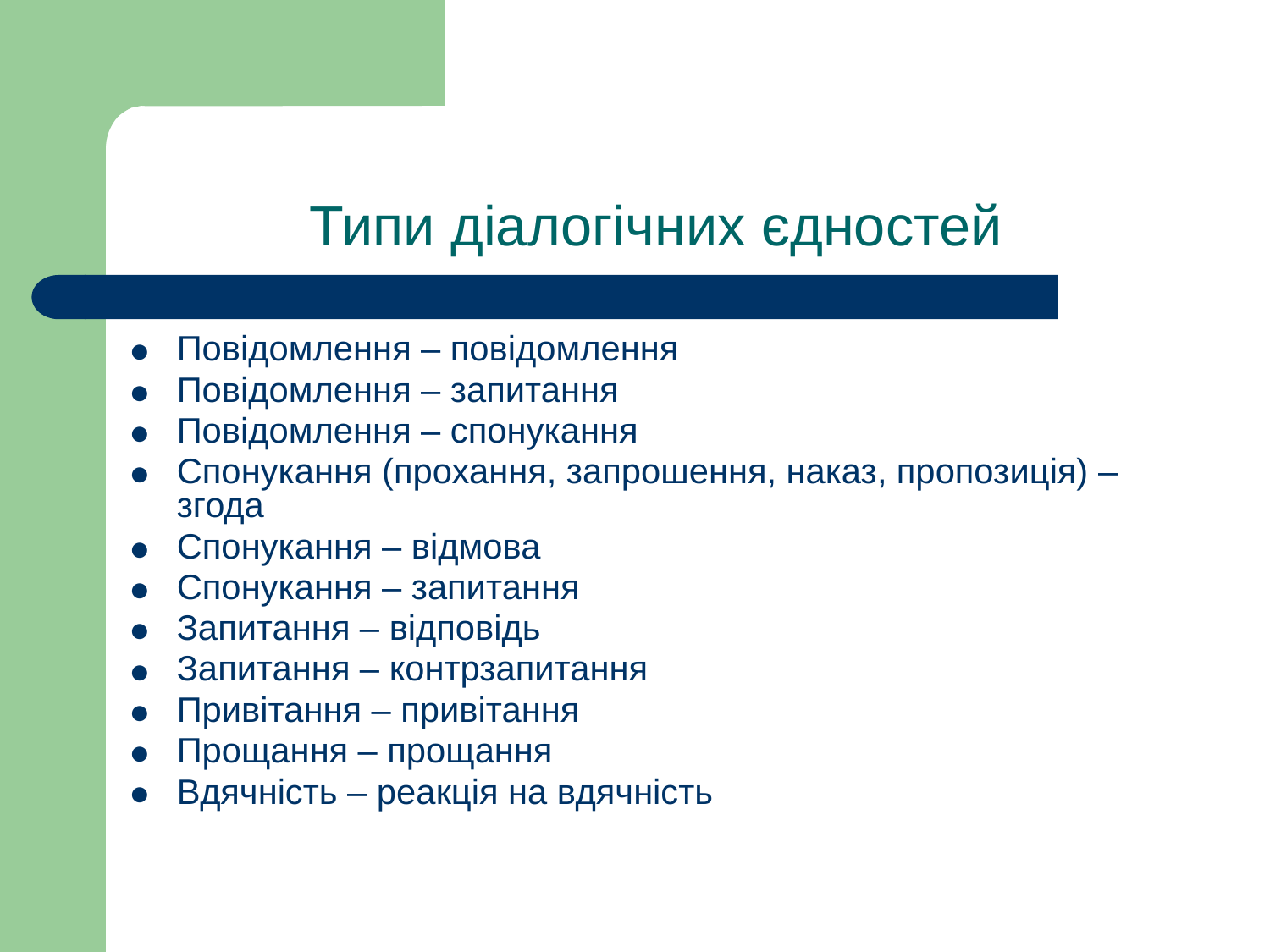

# Типи діалогічних єдностей
Повідомлення – повідомлення
Повідомлення – запитання
Повідомлення – спонукання
Спонукання (прохання, запрошення, наказ, пропозиція) – згода
Спонукання – відмова
Спонукання – запитання
Запитання – відповідь
Запитання – контрзапитання
Привітання – привітання
Прощання – прощання
Вдячність – реакція на вдячність